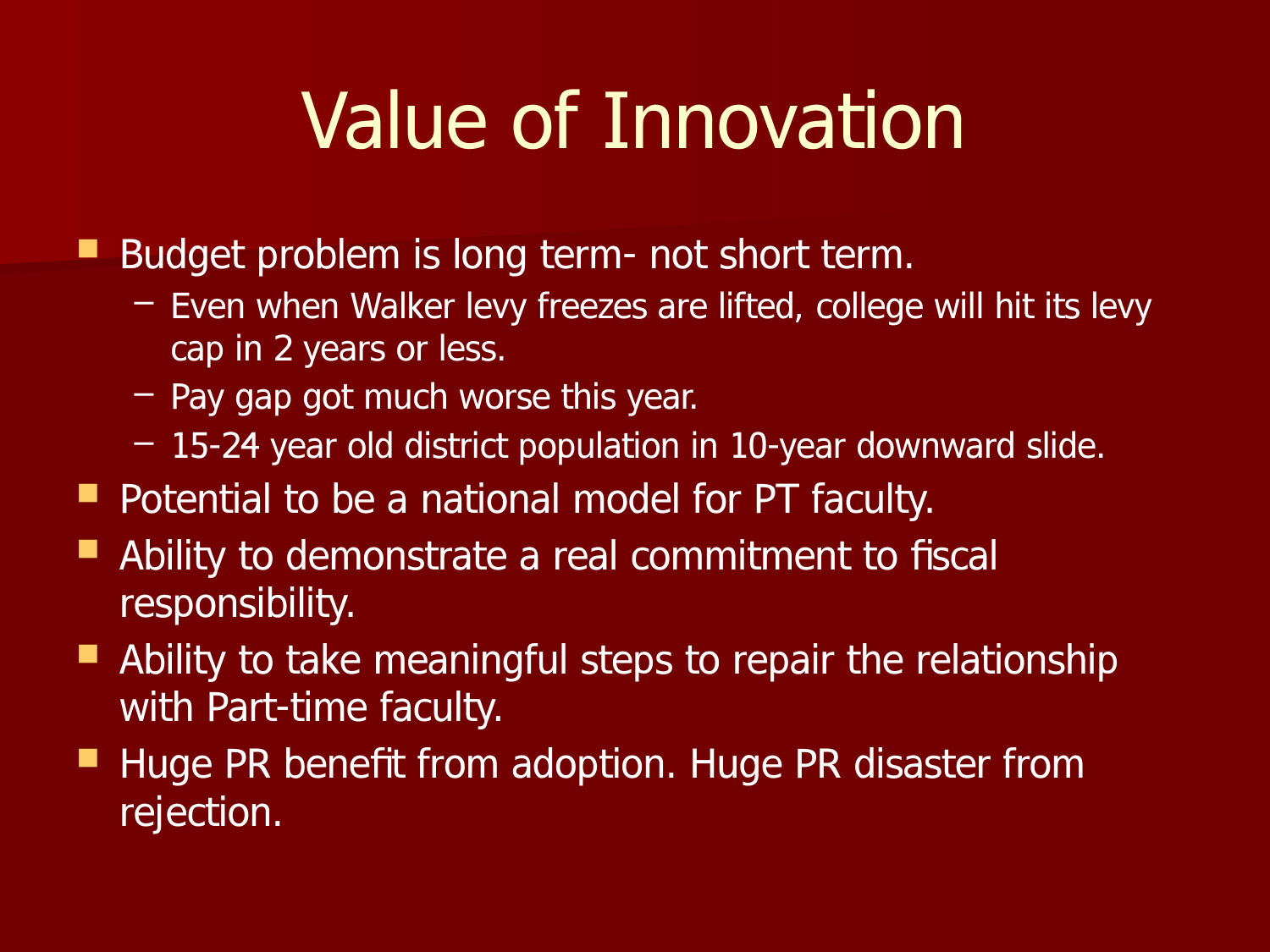

# Value of Innovation
Budget problem is long term- not short term.
Even when Walker levy freezes are lifted, college will hit its levy cap in 2 years or less.
Pay gap got much worse this year.
15-24 year old district population in 10-year downward slide.
Potential to be a national model for PT faculty.
Ability to demonstrate a real commitment to fiscal responsibility.
Ability to take meaningful steps to repair the relationship with Part-time faculty.
Huge PR benefit from adoption. Huge PR disaster from rejection.